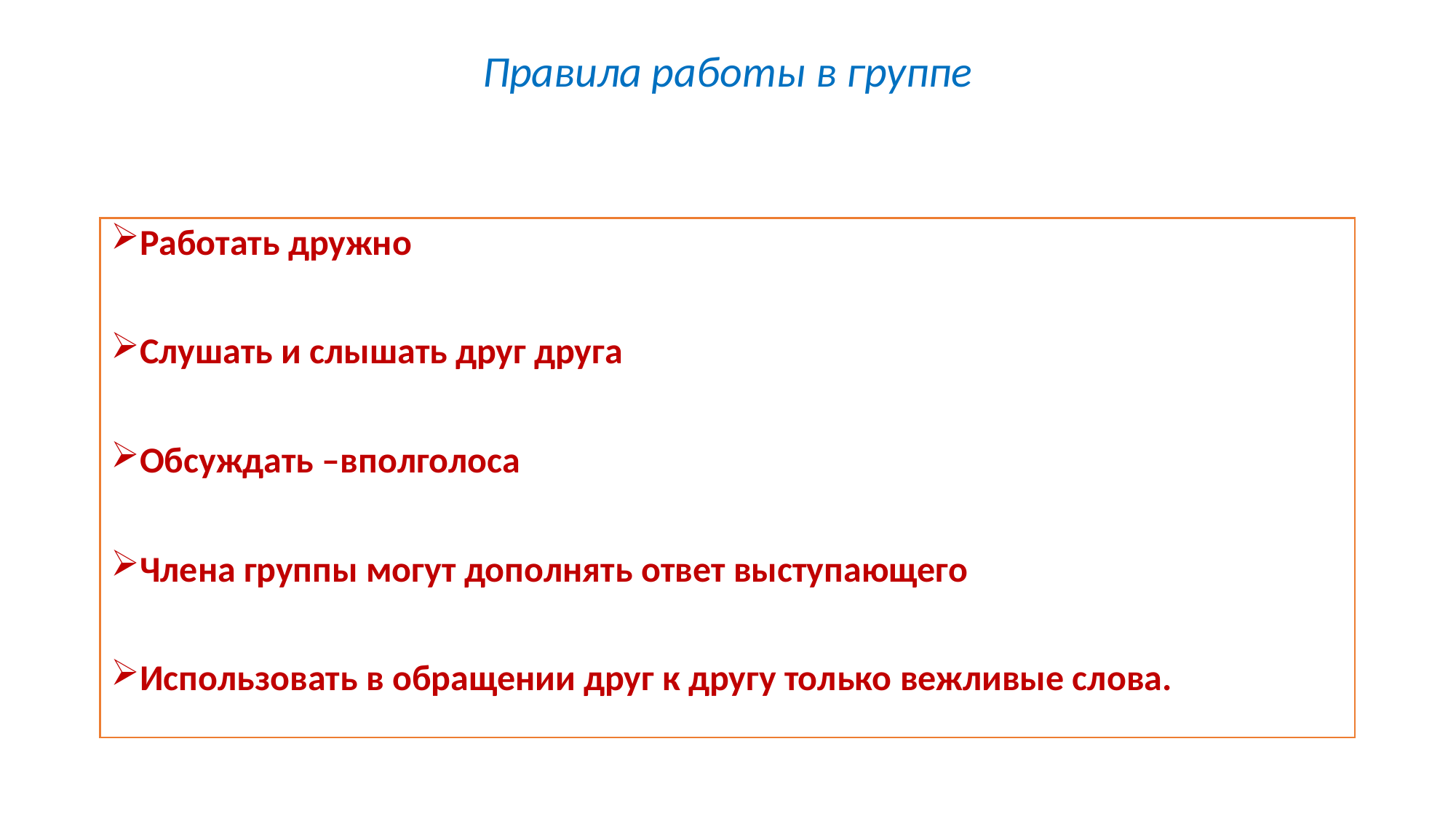

# Правила работы в группе
Работать дружно

Слушать и слышать друг друга

Обсуждать –вполголоса

Члена группы могут дополнять ответ выступающего

Использовать в обращении друг к другу только вежливые слова.